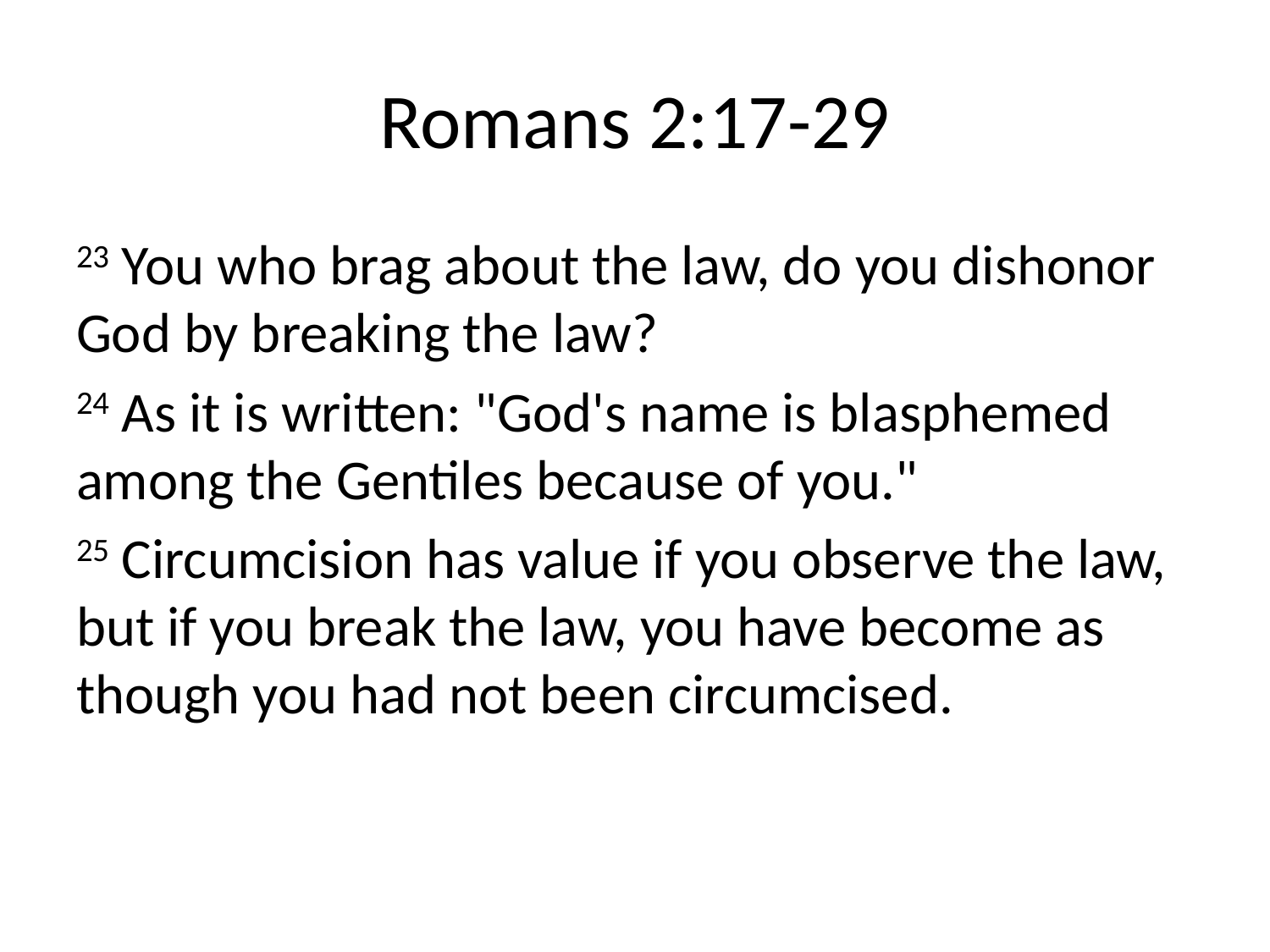

# Romans 2:17-29
23 You who brag about the law, do you dishonor God by breaking the law?
24 As it is written: "God's name is blasphemed among the Gentiles because of you."
25 Circumcision has value if you observe the law, but if you break the law, you have become as though you had not been circumcised.